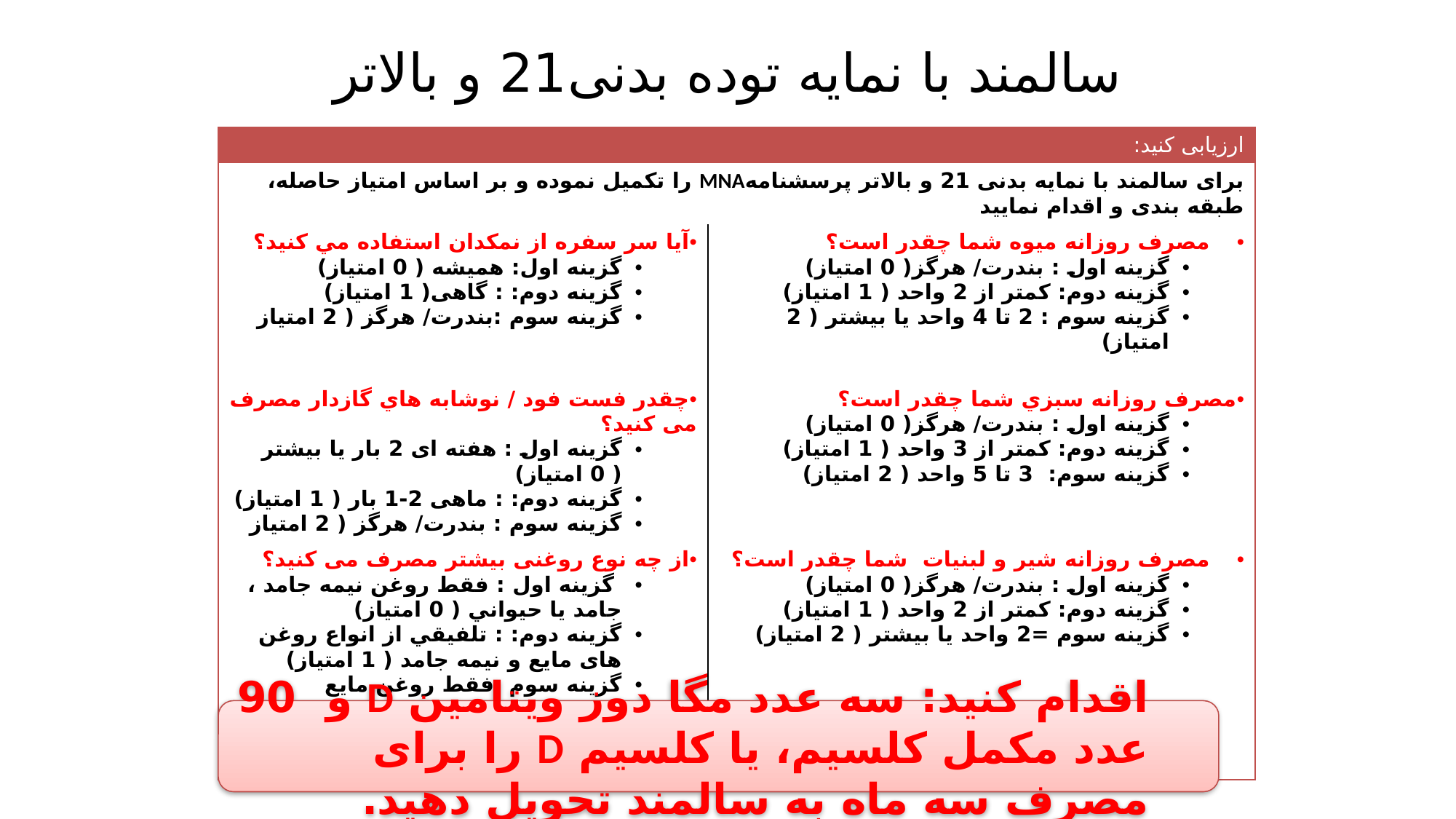

# سالمند با نمایه توده بدنی21 و بالاتر
| ارزیابی کنید: |  |
| --- | --- |
| برای سالمند با نمایه بدنی 21 و بالاتر پرسشنامهMNA را تکمیل نموده و بر اساس امتیاز حاصله، طبقه بندی و اقدام نمایید |  |
| آيا سر سفره از نمكدان استفاده مي كنید؟ گزینه اول: همیشه ( 0 امتیاز) گزینه دوم: : گاهی( 1 امتیاز) گزینه سوم :بندرت/ هرگز ( 2 امتیاز | مصرف روزانه ميوه شما چقدر است؟ گزینه اول : بندرت/ هرگز( 0 امتیاز) گزینه دوم: کمتر از 2 واحد ( 1 امتیاز) گزینه سوم : 2 تا 4 واحد یا بیشتر ( 2 امتیاز) |
| چقدر فست فود / نوشابه هاي گازدار مصرف می کنید؟ گزینه اول : هفته ای 2 بار یا بیشتر ( 0 امتیاز) گزینه دوم: : ماهی 2-1 بار ( 1 امتیاز) گزینه سوم : بندرت/ هرگز ( 2 امتیاز | مصرف روزانه سبزي شما چقدر است؟ گزینه اول : بندرت/ هرگز( 0 امتیاز) گزینه دوم: کمتر از 3 واحد ( 1 امتیاز) گزینه سوم: 3 تا 5 واحد ( 2 امتیاز) |
| از چه نوع روغنی بیشتر مصرف می کنید؟ گزینه اول : فقط روغن نيمه جامد ،‌ جامد يا حيواني ( 0 امتیاز) گزینه دوم: : تلفيقي از انواع روغن های مایع و نیمه جامد ( 1 امتیاز) گزینه سوم فقط روغن مايع (معمولی و مخصوص سرخ کردنی) ( 2 امتیاز) | مصرف روزانه شير و لبنيات شما چقدر است؟ گزینه اول : بندرت/ هرگز( 0 امتیاز) گزینه دوم: کمتر از 2 واحد ( 1 امتیاز) گزینه سوم =2 واحد يا بيشتر ( 2 امتیاز) |
اقدام کنید: سه عدد مگا دوز ویتامین D و  90 عدد مکمل کلسیم، یا کلسیم D را برای مصرف سه ماه به سالمند تحویل دهید.